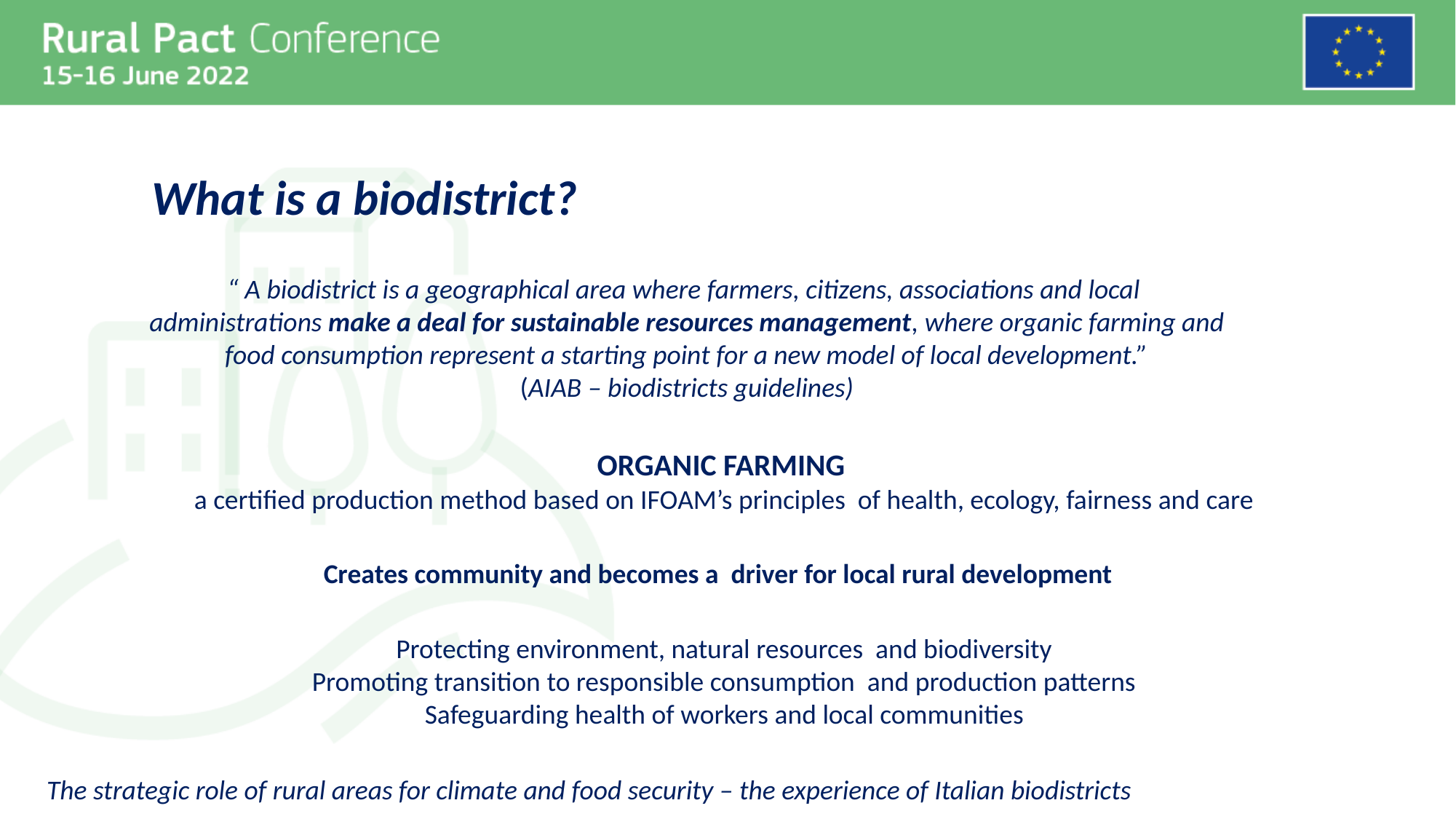

What is a biodistrict?
“ A biodistrict is a geographical area where farmers, citizens, associations and local  administrations make a deal for sustainable resources management, where organic farming and food consumption represent a starting point for a new model of local development.”
(AIAB – biodistricts guidelines)
ORGANIC FARMING
a certified production method based on IFOAM’s principles  of health, ecology, fairness and care

Creates community and becomes a  driver for local rural development

Protecting environment, natural resources  and biodiversity
Promoting transition to responsible consumption  and production patterns
Safeguarding health of workers and local communities
The strategic role of rural areas for climate and food security – the experience of Italian biodistricts